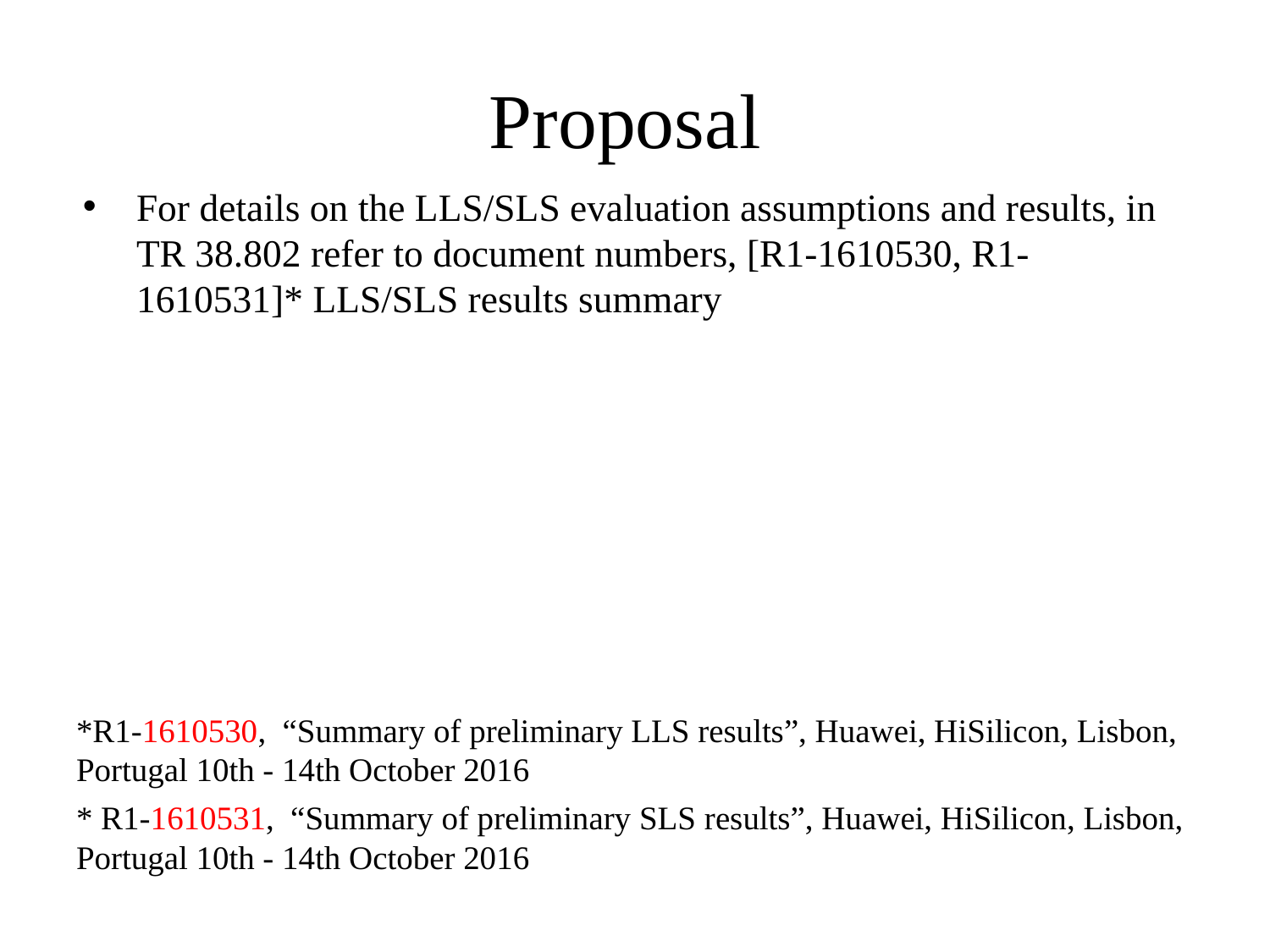

# Proposal
For details on the LLS/SLS evaluation assumptions and results, in TR 38.802 refer to document numbers, [R1-1610530, R1-1610531]* LLS/SLS results summary

*R1-1610530,  “Summary of preliminary LLS results”, Huawei, HiSilicon, Lisbon, Portugal 10th - 14th October 2016
* R1-1610531,  “Summary of preliminary SLS results”, Huawei, HiSilicon, Lisbon, Portugal 10th - 14th October 2016